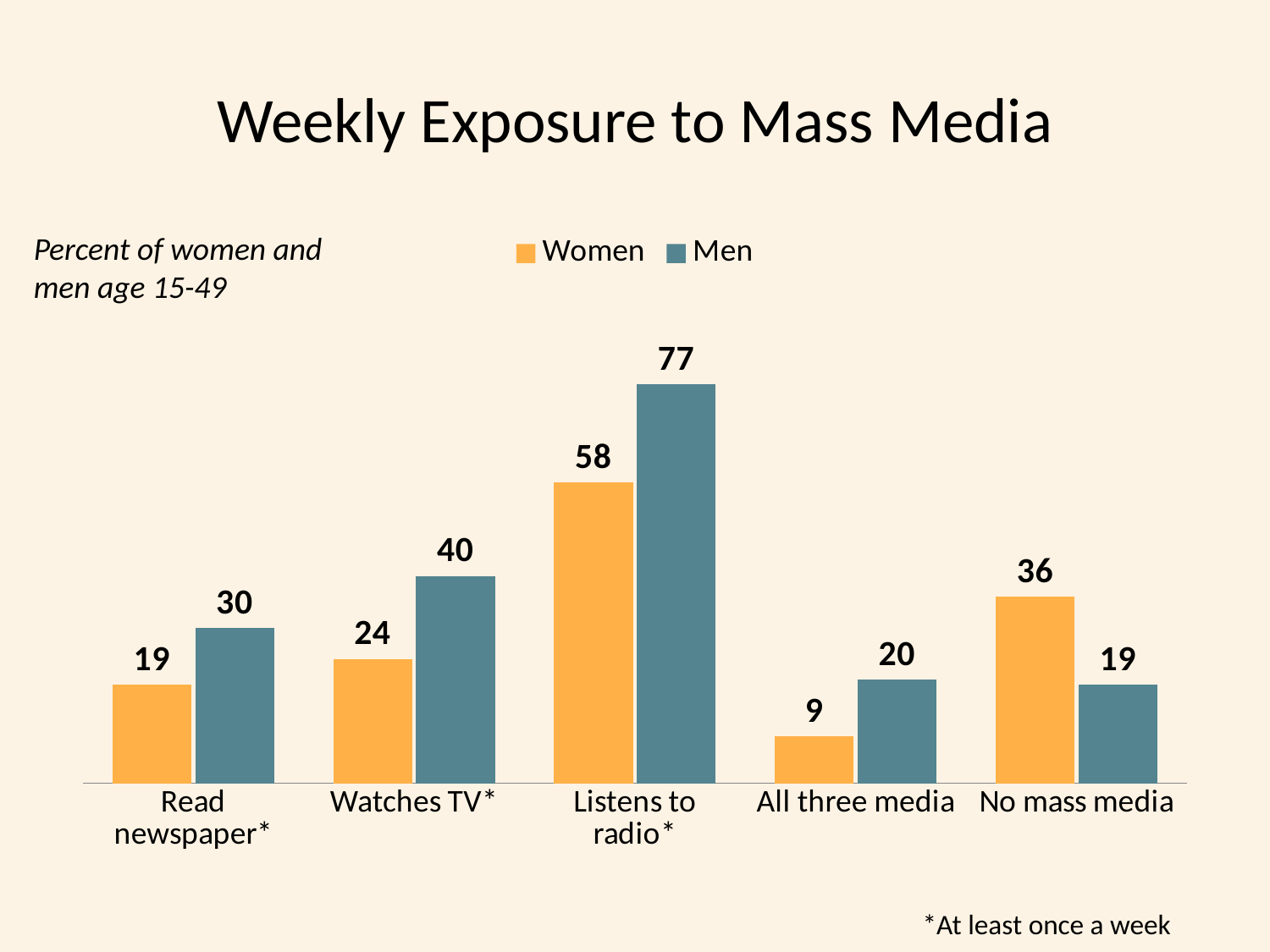

# Weekly Exposure to Mass Media
Percent of women and men age 15-49

### Chart

| Category | Women | Men |
|---|---|---|
| Read newspaper* | 19.0 | 30.0 |
| Watches TV* | 24.0 | 40.0 |
| Listens to radio* | 58.0 | 77.0 |
| All three media | 9.0 | 20.0 |
| No mass media | 36.0 | 19.0 |
*At least once a week